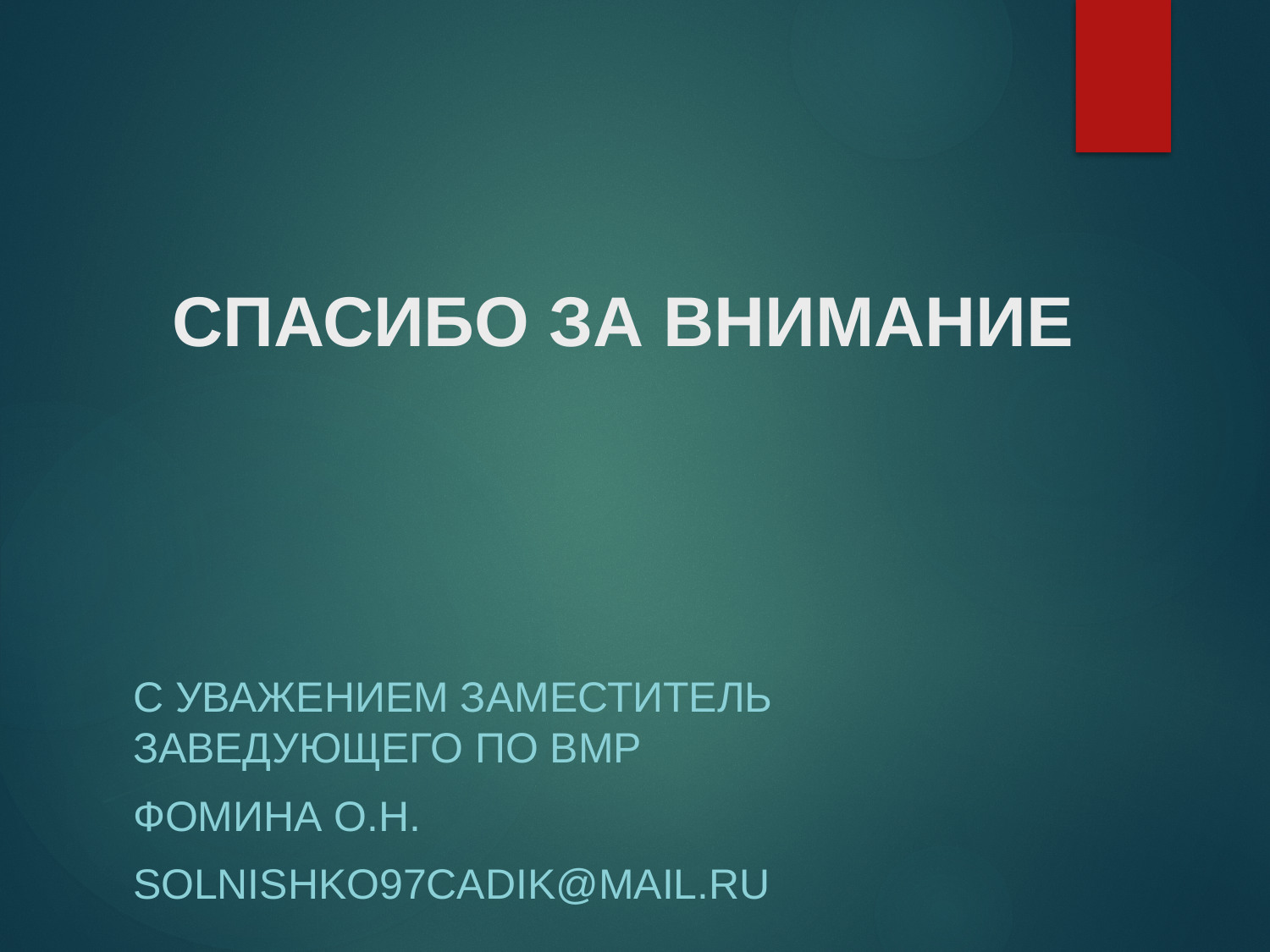

# СПАСИБО ЗА ВНИМАНИЕ
С уважением заместитель заведующего по ВМР
Фомина О.Н.
solnishko97cadik@mail.ru